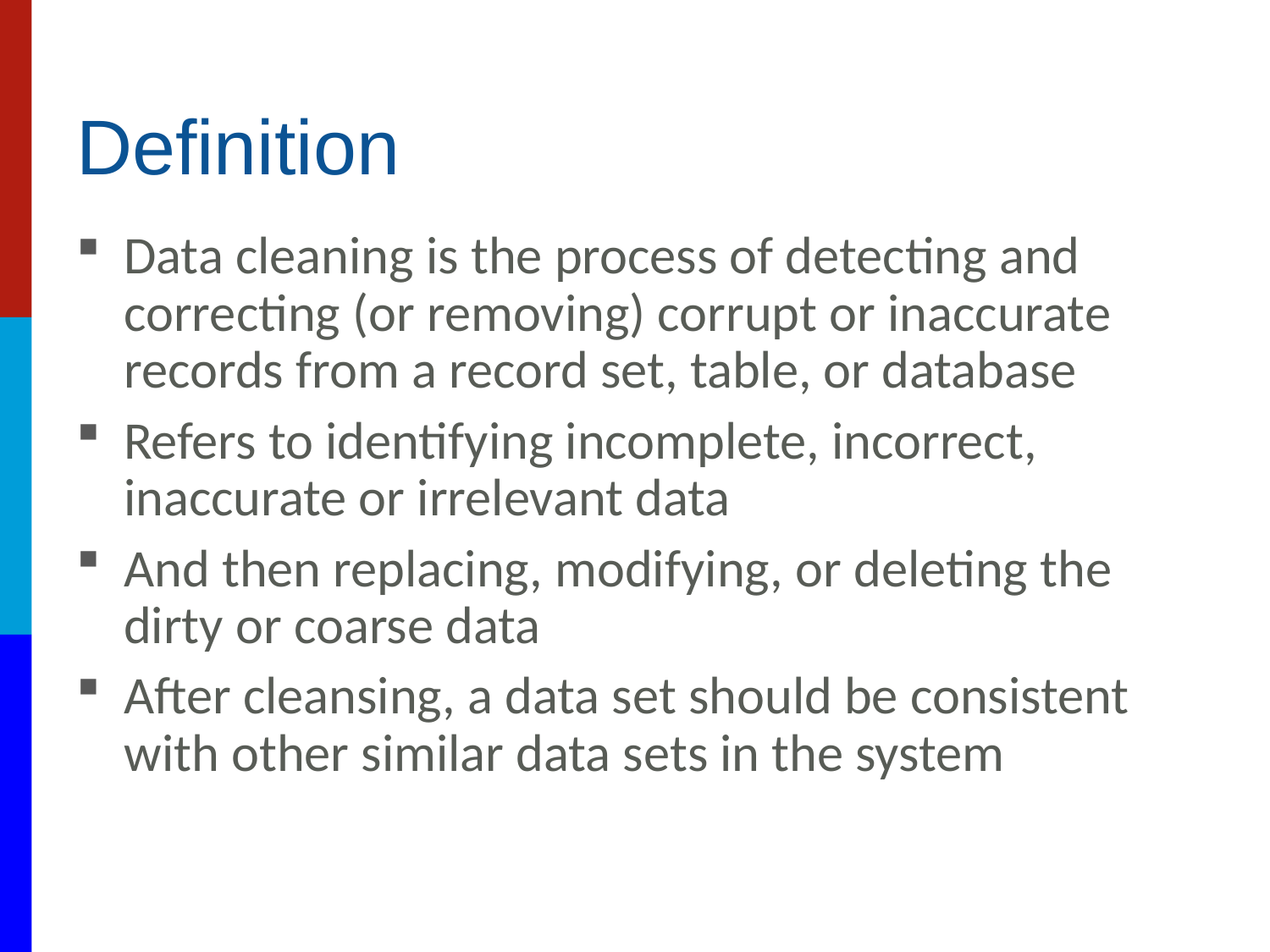

# Definition
Data cleaning is the process of detecting and correcting (or removing) corrupt or inaccurate records from a record set, table, or database
Refers to identifying incomplete, incorrect, inaccurate or irrelevant data
And then replacing, modifying, or deleting the dirty or coarse data
After cleansing, a data set should be consistent with other similar data sets in the system